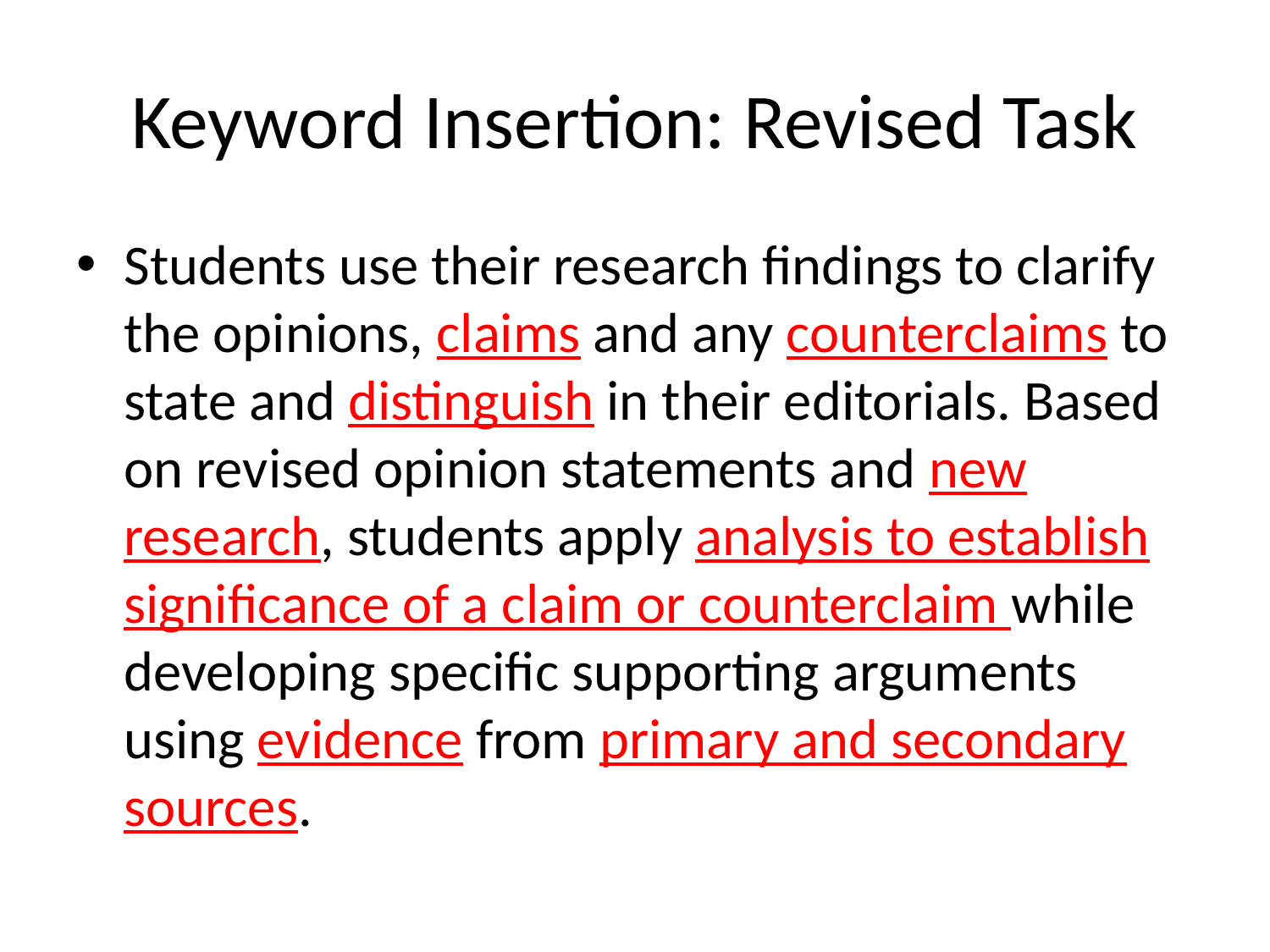

# Keyword Insertion: Revised Task
Students use their research findings to clarify the opinions, claims and any counterclaims to state and distinguish in their editorials. Based on revised opinion statements and new research, students apply analysis to establish significance of a claim or counterclaim while developing specific supporting arguments using evidence from primary and secondary sources.